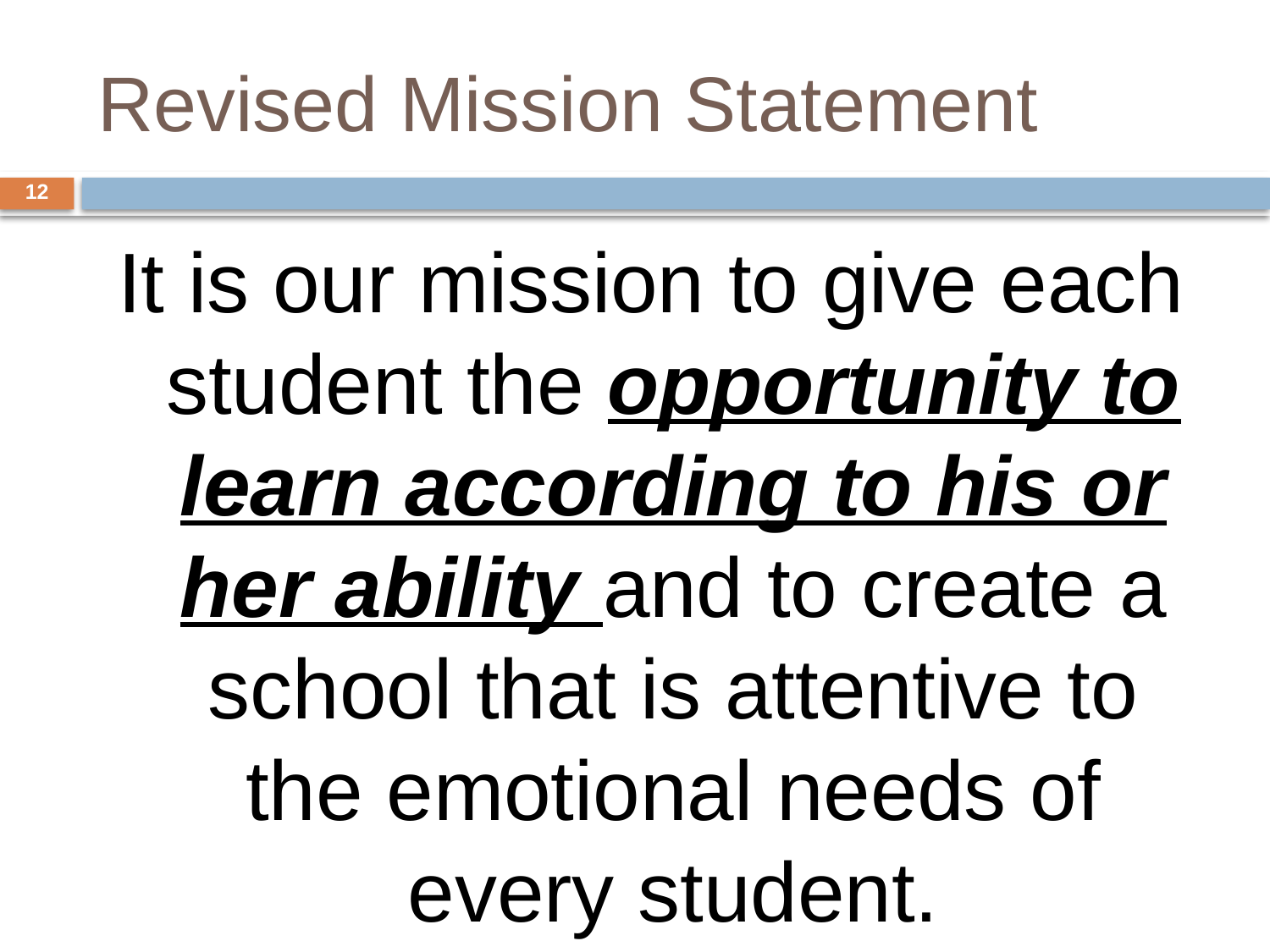

# Revised Mission Statement
12
It is our mission to give each student the opportunity to learn according to his or her ability and to create a school that is attentive to the emotional needs of every student.